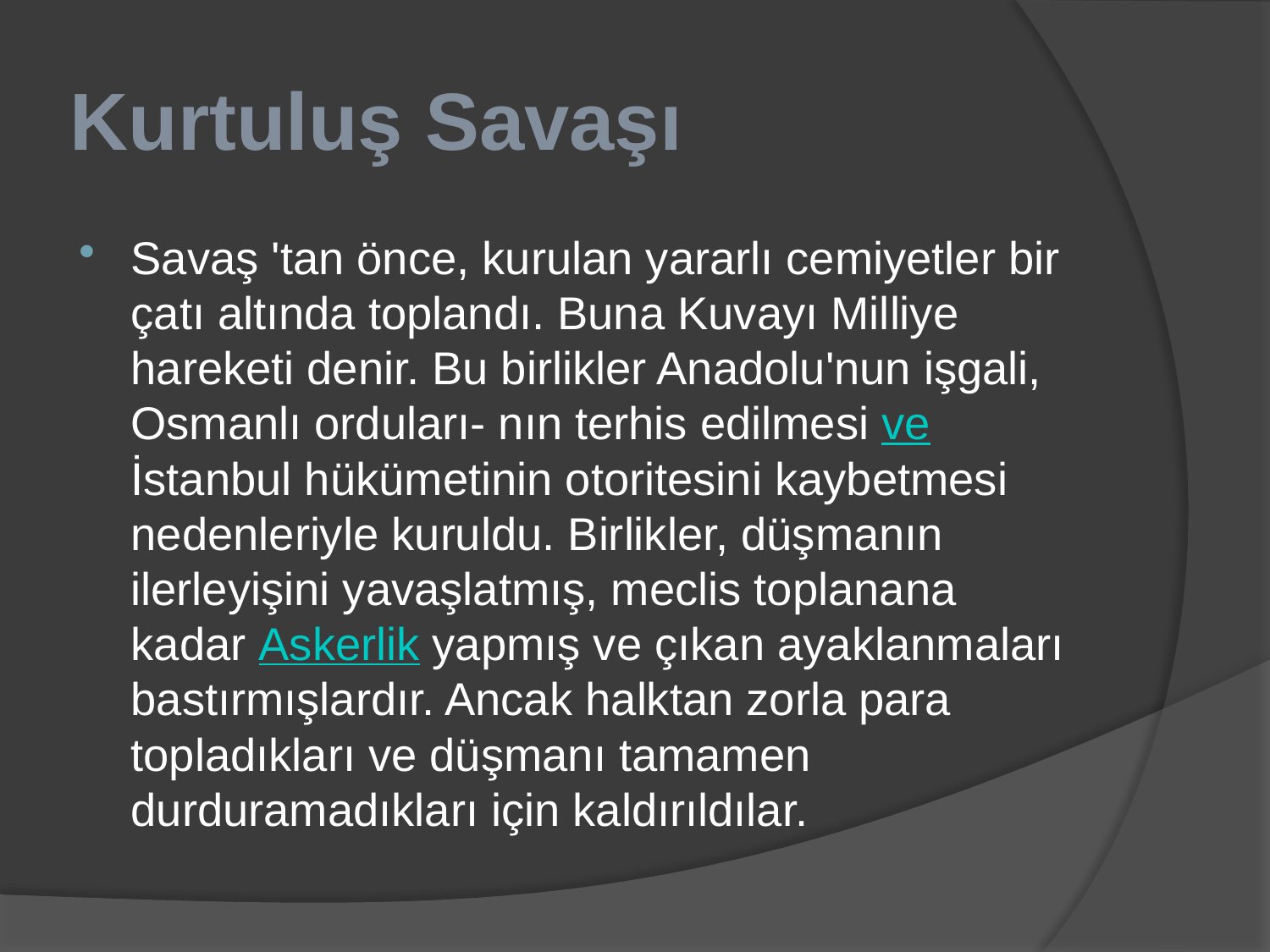

# Kurtuluş Savaşı
Savaş 'tan önce, kurulan yararlı cemiyetler bir çatı altında toplandı. Buna Kuvayı Milliye hareketi denir. Bu birlikler Anadolu'nun işgali, Osmanlı orduları- nın terhis edilmesi veİstanbul hükümetinin otoritesini kaybetmesi nedenleriyle kuruldu. Birlikler, düşmanın ilerleyişini yavaşlatmış, meclis toplanana kadar Askerlik yapmış ve çıkan ayaklanmaları bastırmışlardır. Ancak halktan zorla para topladıkları ve düşmanı tamamen durduramadıkları için kaldırıldılar.